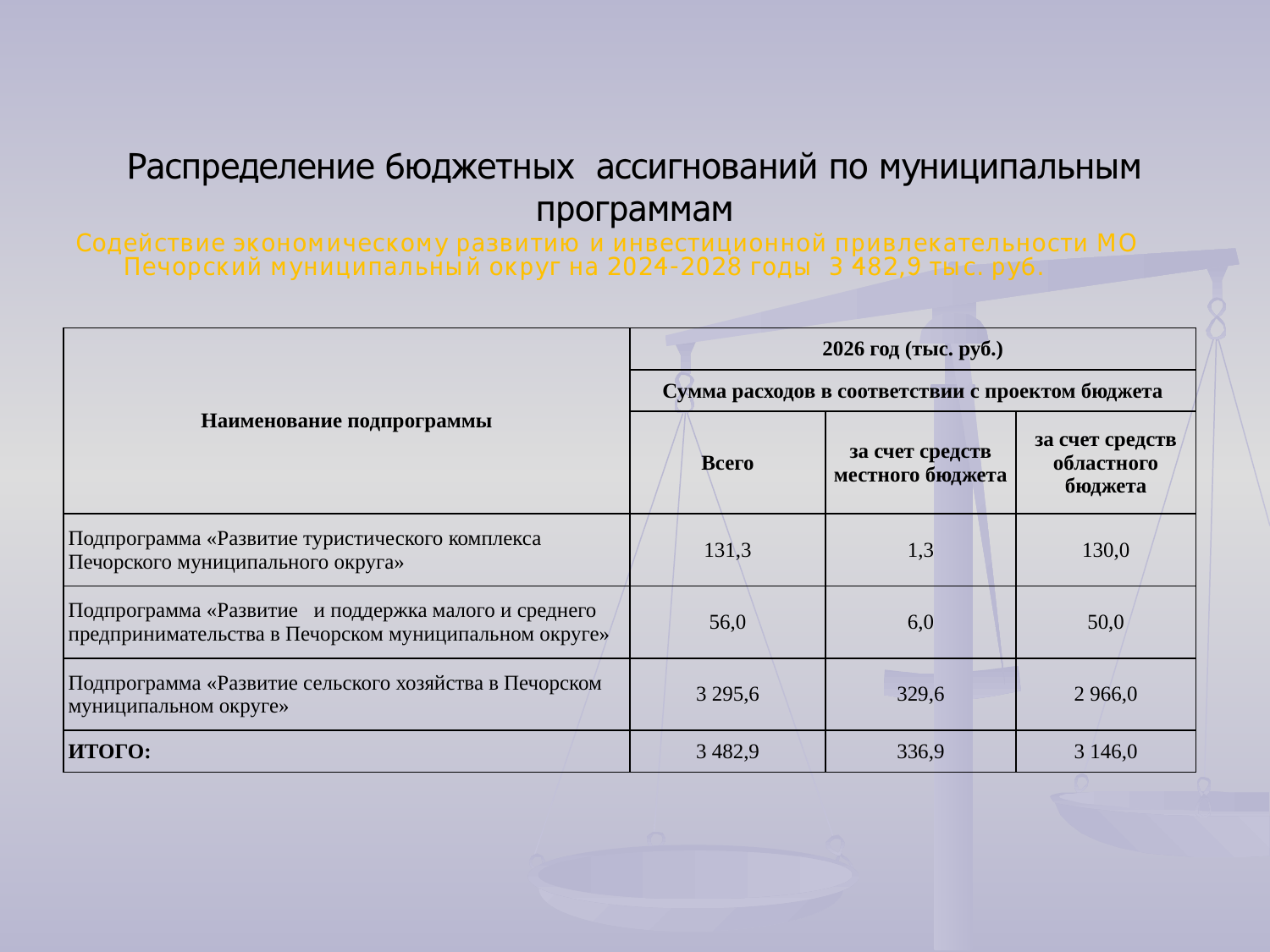

# Распределение бюджетных  ассигнований по муниципальным программам
Содействие экономическому развитию и инвестиционной привлекательности МО Печорский муниципальный округ на 2024-2028 годы  3 482,9 тыс. руб.

| Наименование подпрограммы | 2026 год (тыс. руб.) |  |  |
| --- | --- | --- | --- |
|  | Сумма расходов в соответствии с проектом бюджета |  |  |
|  | Всего | за счет средств местного бюджета | за счет средств областного бюджета |
| Подпрограмма «Развитие туристического комплекса Печорского муниципального округа» | 131,3 | 1,3 | 130,0 |
| Подпрограмма «Развитие и поддержка малого и среднего предпринимательства в Печорском муниципальном округе» | 56,0 | 6,0 | 50,0 |
| Подпрограмма «Развитие сельского хозяйства в Печорском муниципальном округе» | 3 295,6 | 329,6 | 2 966,0 |
| ИТОГО: | 3 482,9 | 336,9 | 3 146,0 |